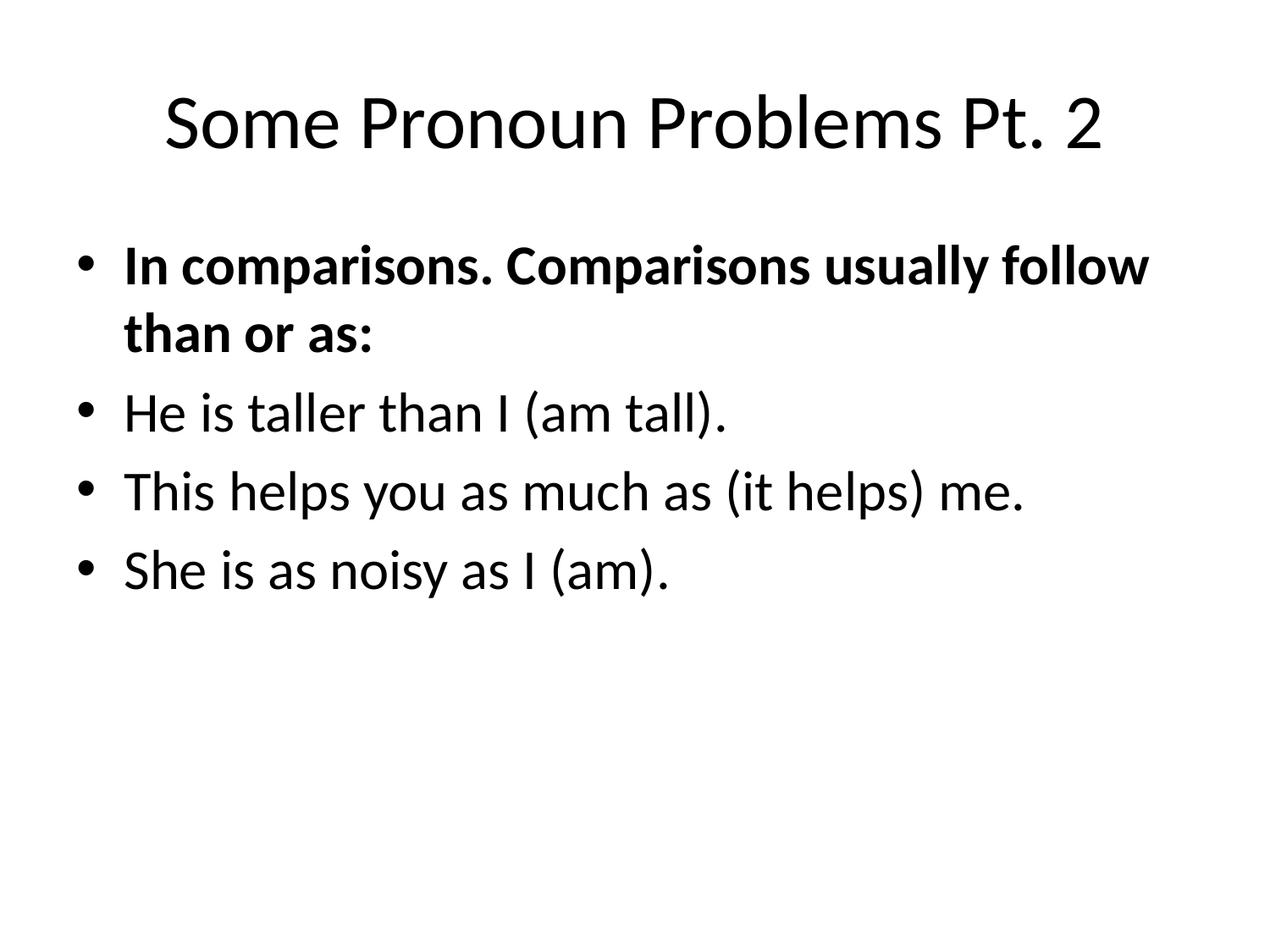

# Some Pronoun Problems Pt. 2
In comparisons. Comparisons usually follow than or as:
He is taller than I (am tall).
This helps you as much as (it helps) me.
She is as noisy as I (am).